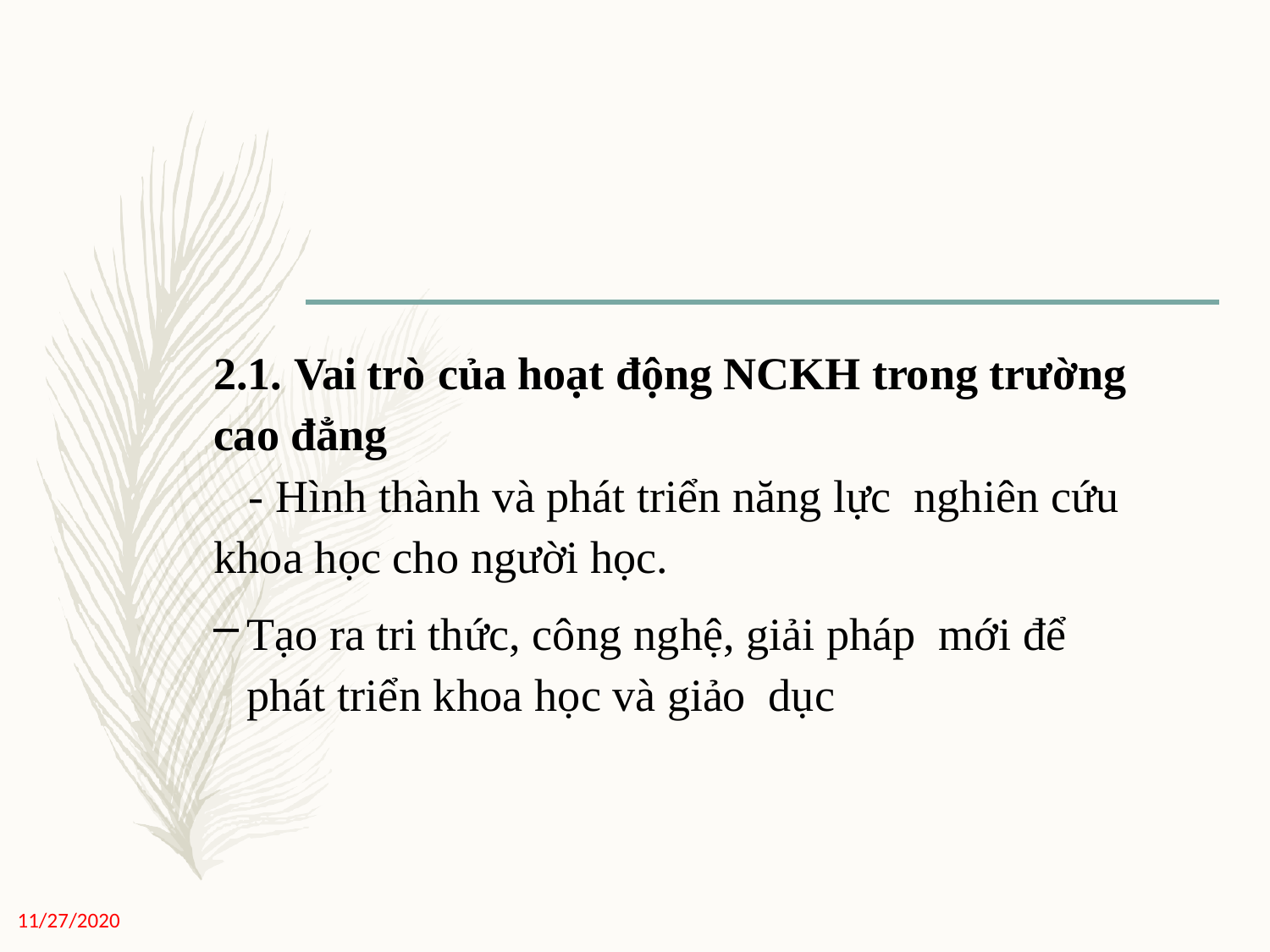

2.1. Vai trò của hoạt động NCKH trong trường cao đẳng
	- Hình thành và phát triển năng lực  nghiên cứu khoa học cho người học.
Tạo ra tri thức, công nghệ, giải pháp  mới để phát triển khoa học và giảo  dục
11/27/2020